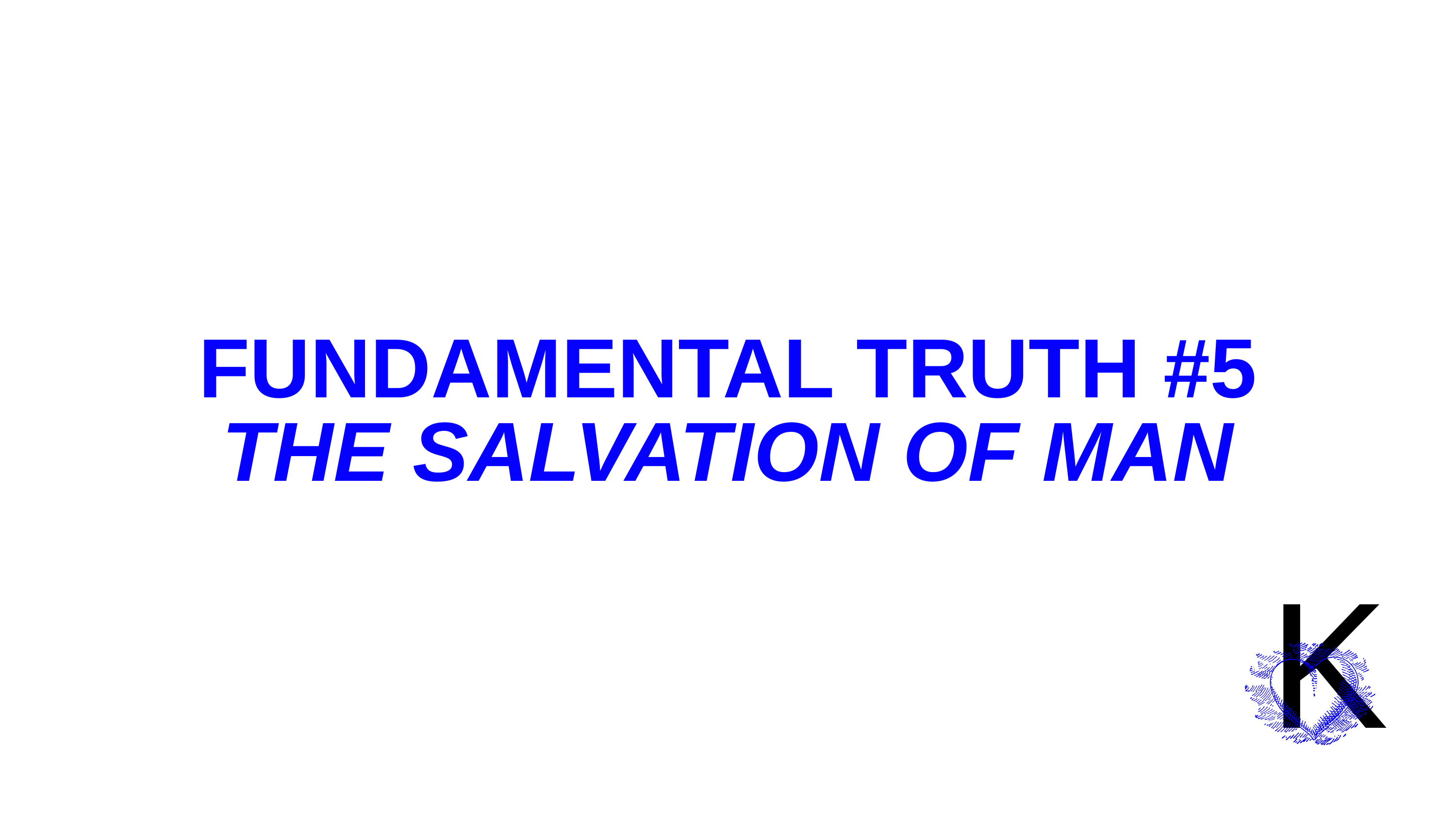

FUNDAMENTAL TRUTH #5
THE SALVATION OF MAN
K